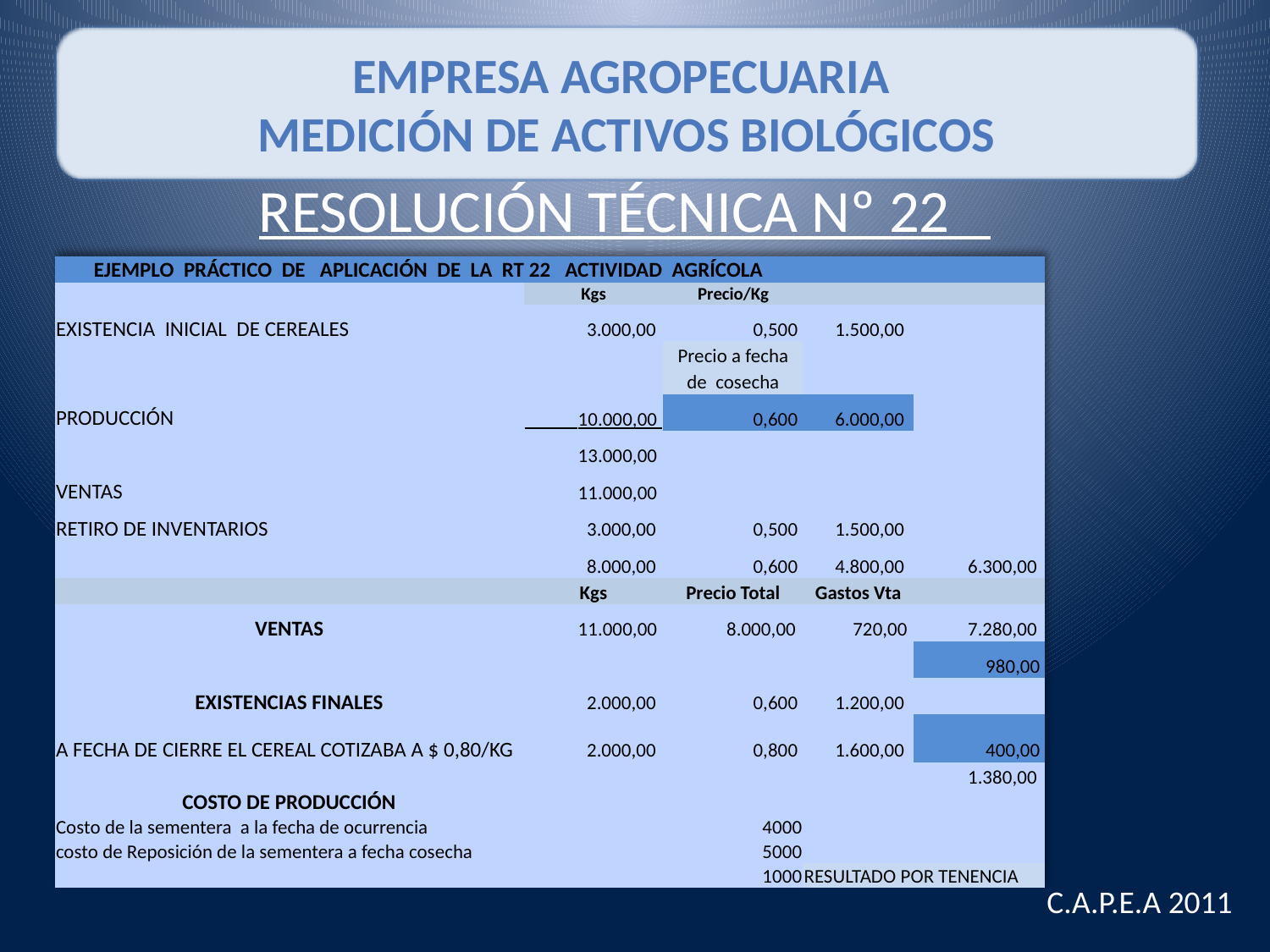

Empresa Agropecuaria
Medición de Activos Biológicos
RESOLUCIÓN TÉCNICA Nº 22

| EJEMPLO PRÁCTICO DE APLICACIÓN DE LA RT 22 ACTIVIDAD AGRÍCOLA |  |  |  |  |
| --- | --- | --- | --- | --- |
|  | Kgs | Precio/Kg |  |  |
| EXISTENCIA INICIAL DE CEREALES | 3.000,00 | 0,500 | 1.500,00 |  |
|  |  | Precio a fecha |  |  |
|  |  | de cosecha |  |  |
| PRODUCCIÓN | 10.000,00 | 0,600 | 6.000,00 |  |
|  | 13.000,00 |  |  |  |
| VENTAS | 11.000,00 |  |  |  |
| RETIRO DE INVENTARIOS | 3.000,00 | 0,500 | 1.500,00 |  |
|  | 8.000,00 | 0,600 | 4.800,00 | 6.300,00 |
|  | Kgs | Precio Total | Gastos Vta |  |
| VENTAS | 11.000,00 | 8.000,00 | 720,00 | 7.280,00 |
|  |  |  |  | 980,00 |
| EXISTENCIAS FINALES | 2.000,00 | 0,600 | 1.200,00 |  |
| A FECHA DE CIERRE EL CEREAL COTIZABA A $ 0,80/KG | 2.000,00 | 0,800 | 1.600,00 | 400,00 |
|  |  |  |  | 1.380,00 |
| COSTO DE PRODUCCIÓN |  |  |  |  |
| Costo de la sementera a la fecha de ocurrencia |  | 4000 |  |  |
| costo de Reposición de la sementera a fecha cosecha |  | 5000 |  |  |
|  |  | 1000 | RESULTADO POR TENENCIA |  |

C.A.P.E.A 2011